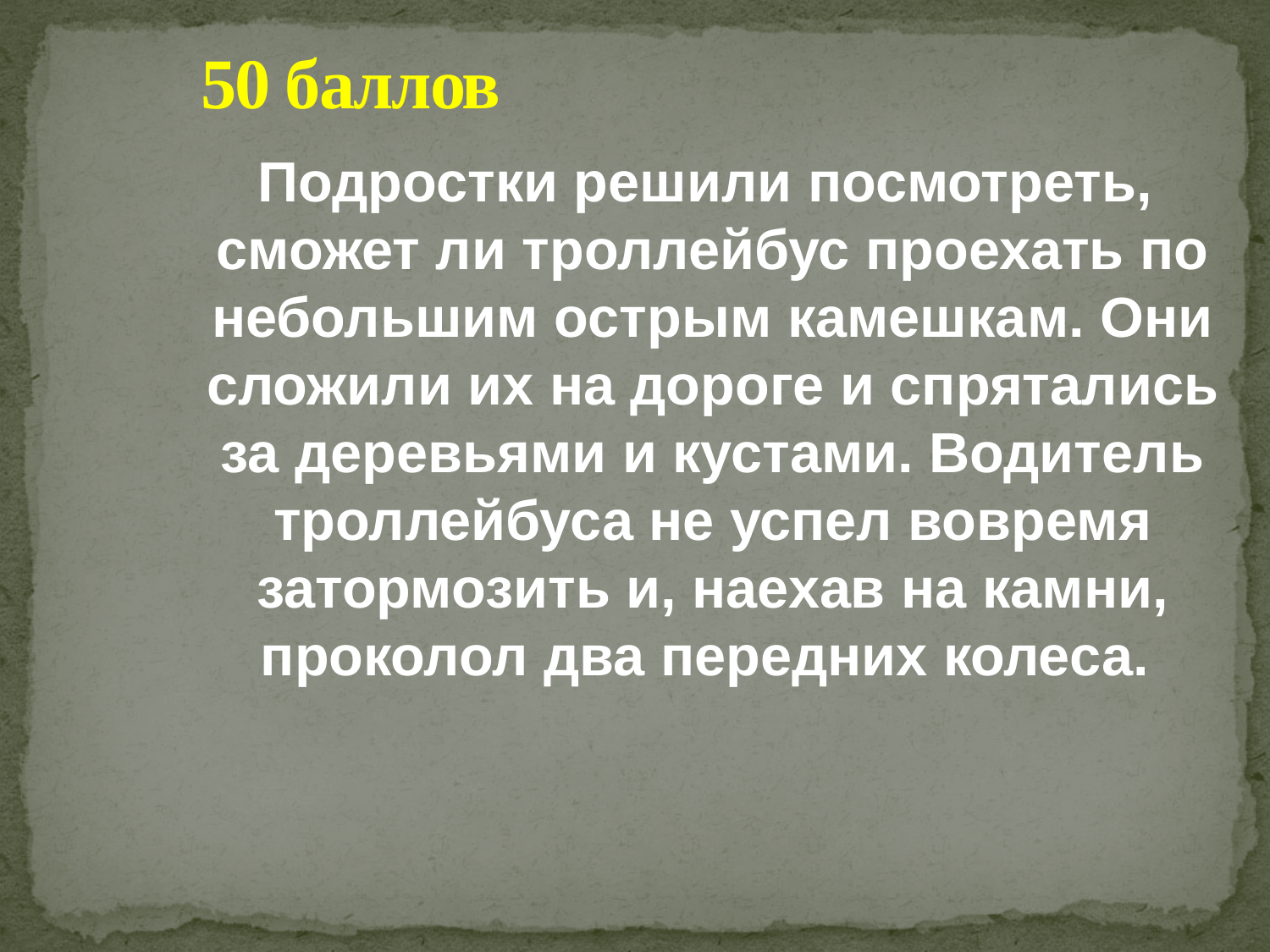

# 50 баллов
  Подростки решили посмотреть, сможет ли троллейбус проехать по небольшим острым камешкам. Они сложили их на дороге и спрятались за деревьями и кустами. Водитель троллейбуса не успел вовремя затормозить и, наехав на камни, проколол два передних колеса.